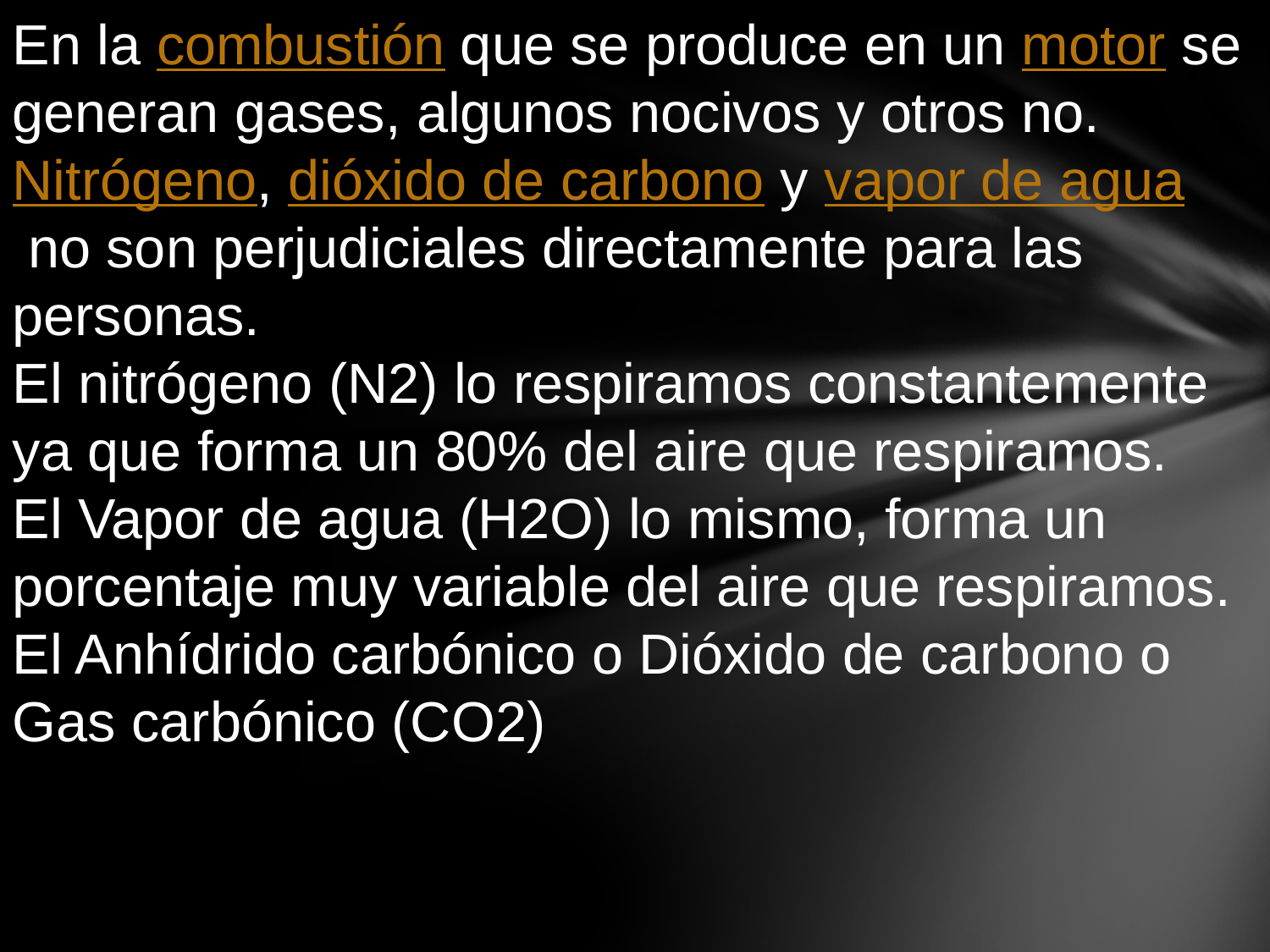

En la combustión que se produce en un motor se generan gases, algunos nocivos y otros no. Nitrógeno, dióxido de carbono y vapor de agua no son perjudiciales directamente para las personas.
El nitrógeno (N2) lo respiramos constantemente ya que forma un 80% del aire que respiramos.
El Vapor de agua (H2O) lo mismo, forma un porcentaje muy variable del aire que respiramos.
El Anhídrido carbónico o Dióxido de carbono o Gas carbónico (CO2)